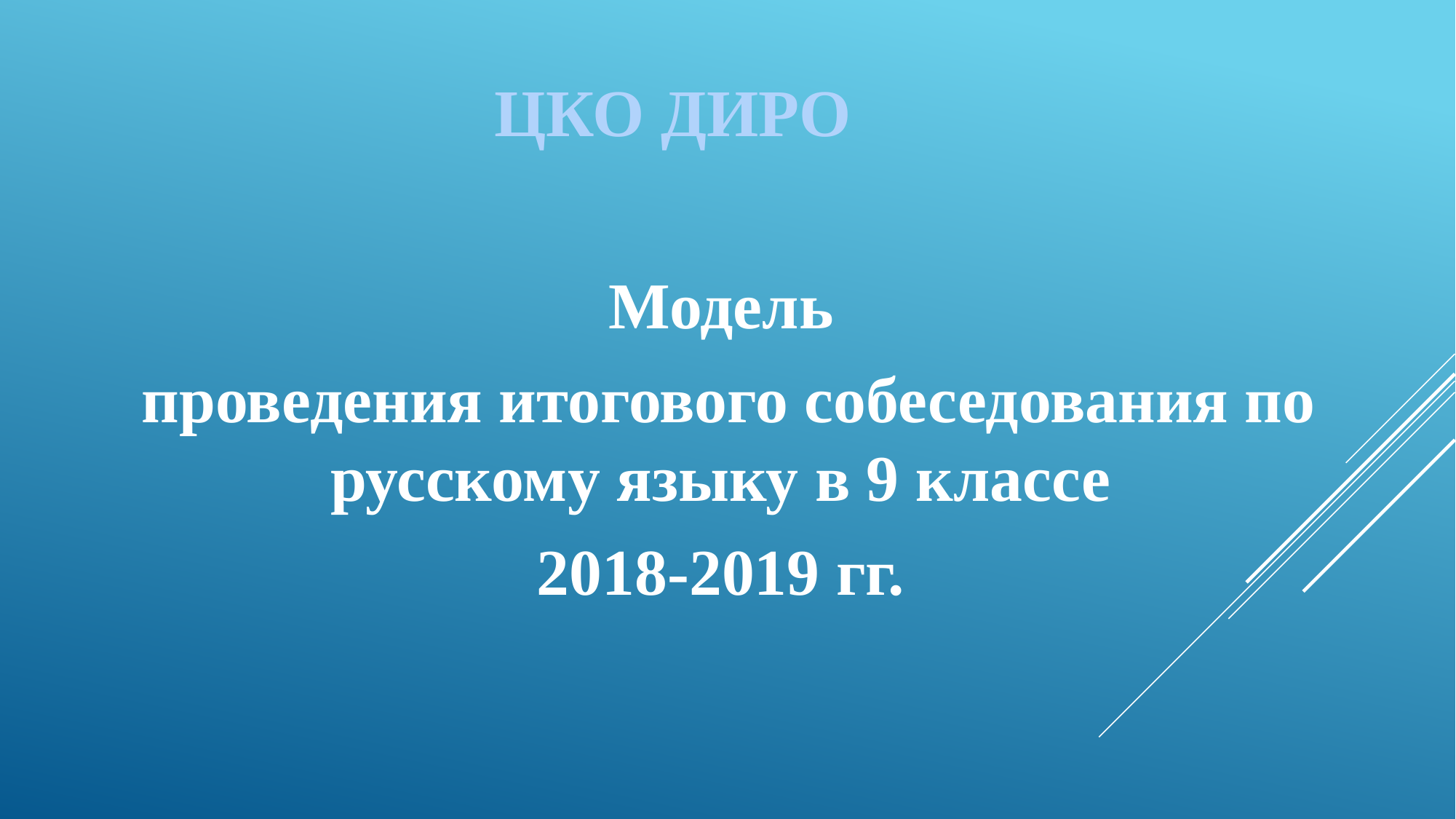

#
ЦКО ДИРО

Модель
 проведения итогового собеседования по русскому языку в 9 классе
2018-2019 гг.